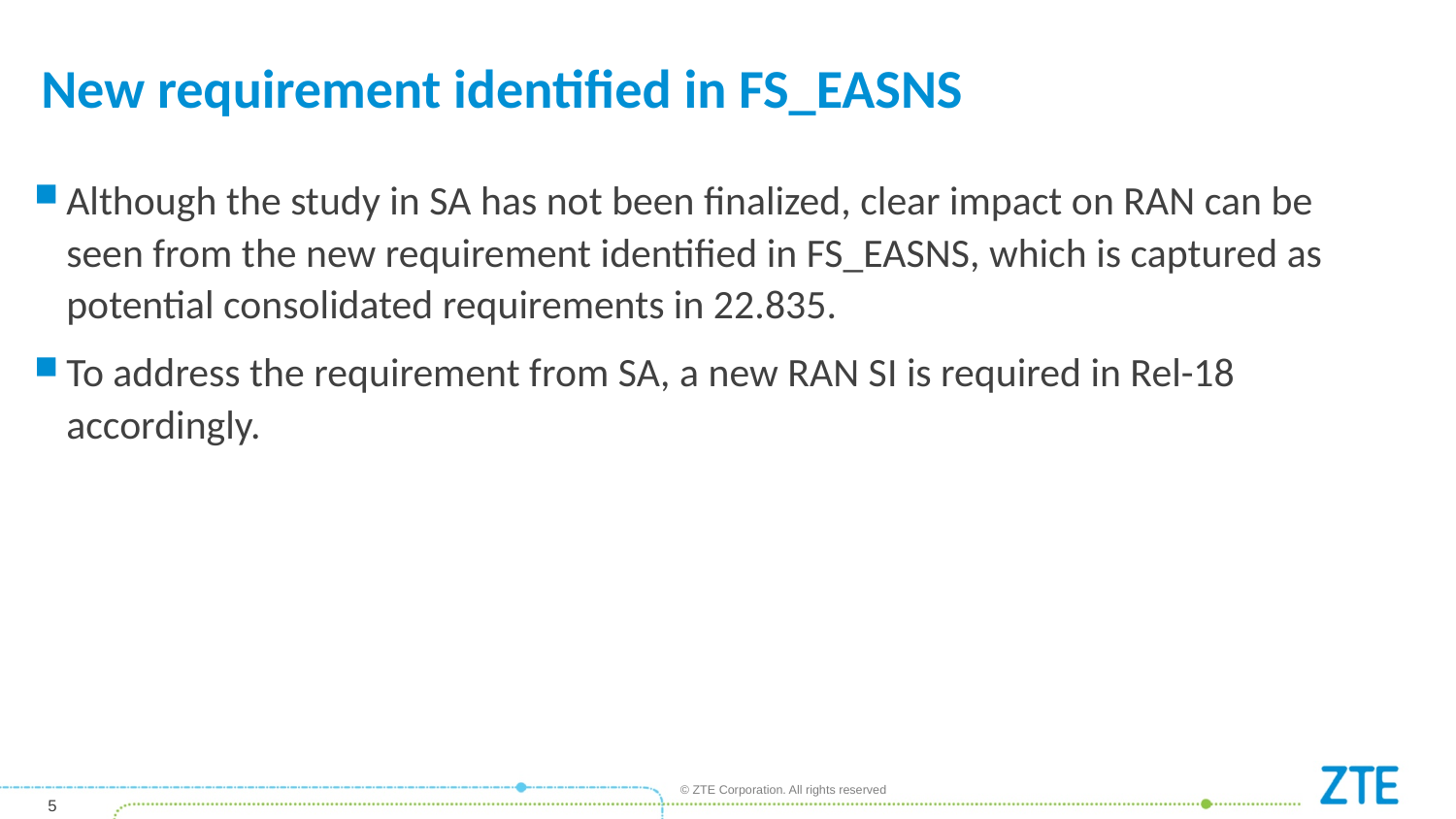

# New requirement identified in FS_EASNS
Although the study in SA has not been finalized, clear impact on RAN can be seen from the new requirement identified in FS_EASNS, which is captured as potential consolidated requirements in 22.835.
To address the requirement from SA, a new RAN SI is required in Rel-18 accordingly.